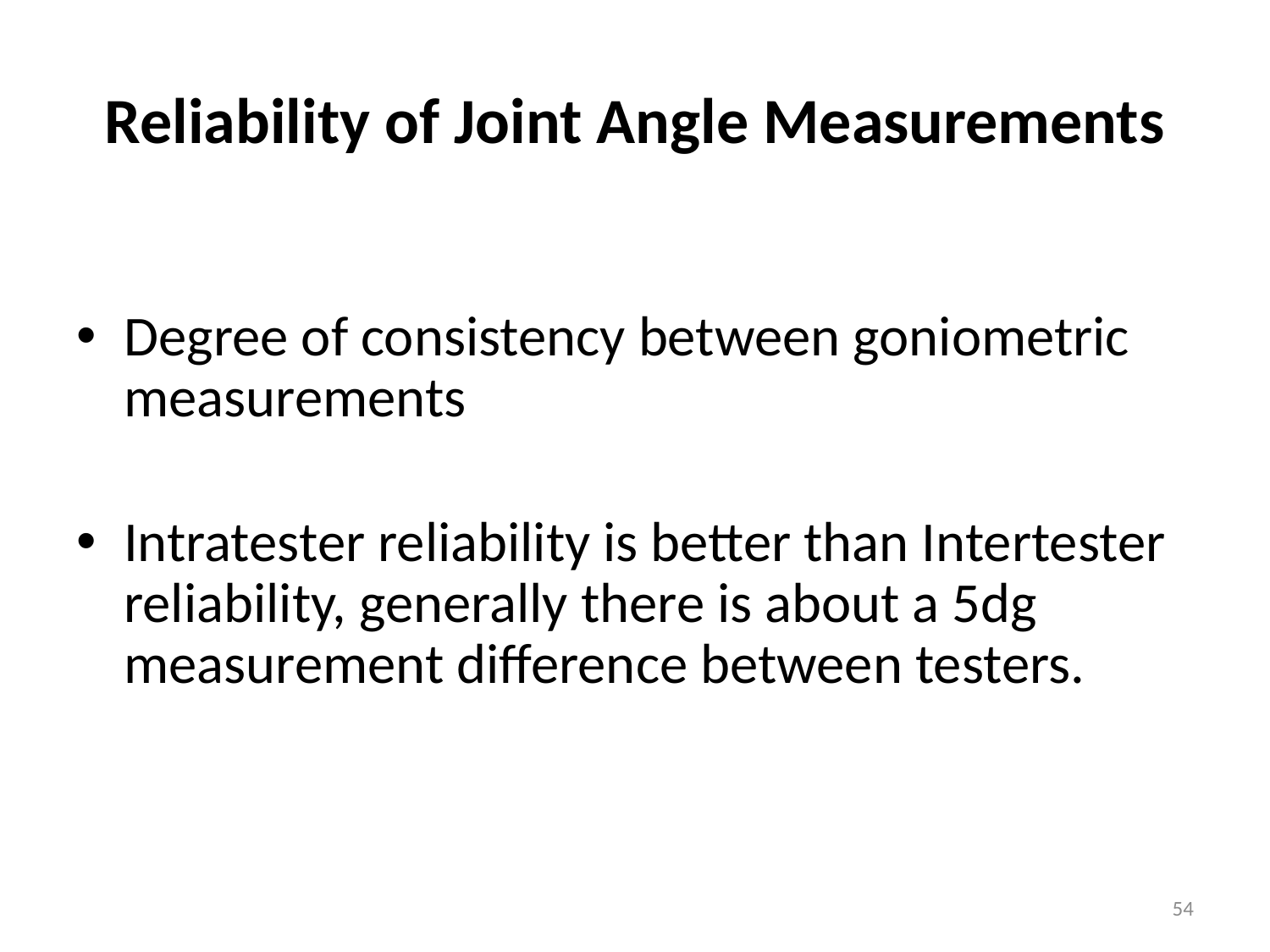

# Reliability of Joint Angle Measurements

Degree of consistency between goniometric measurements

Intratester reliability is better than Intertester reliability, generally there is about a 5dg measurement difference between testers.

54